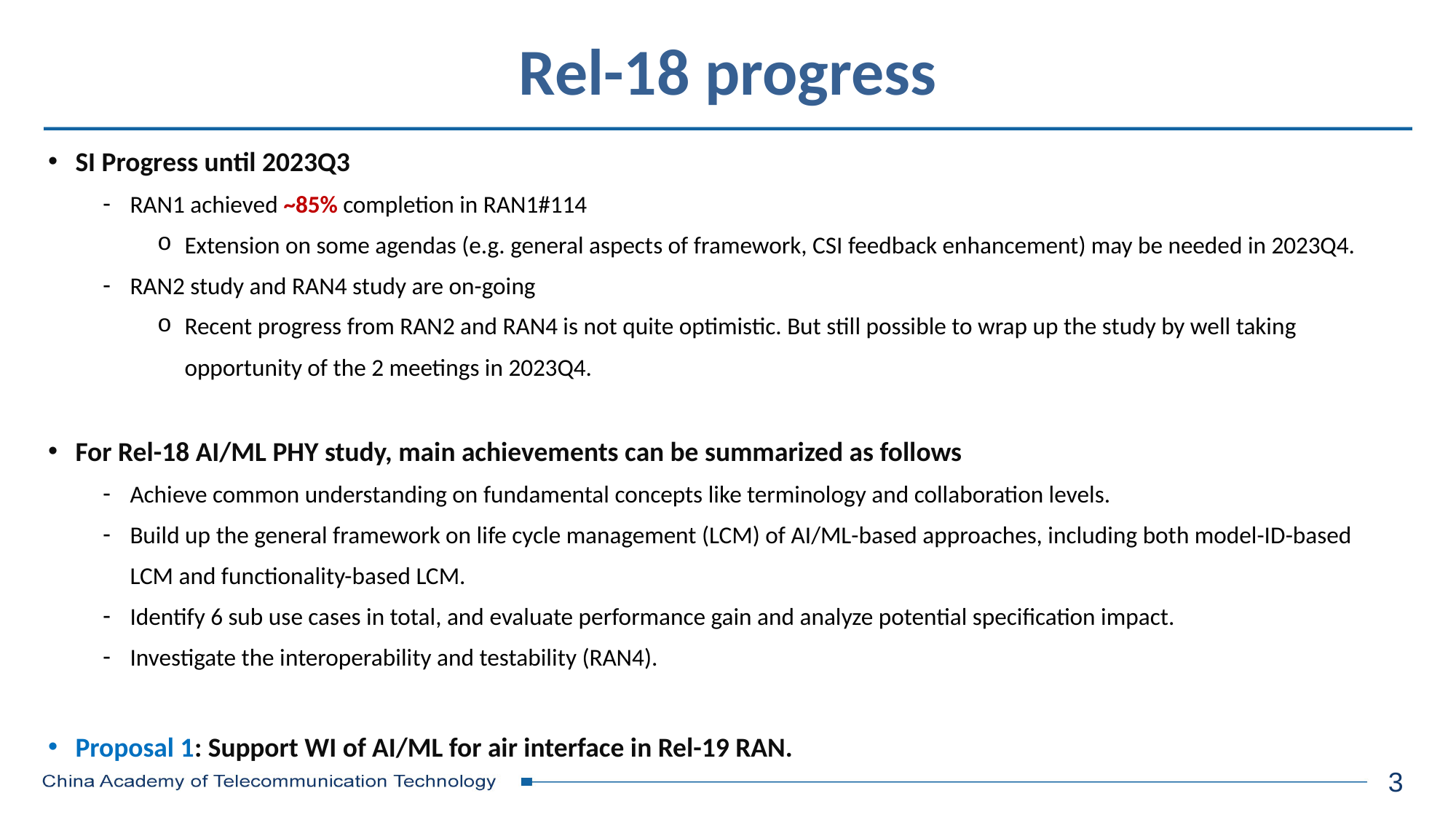

# Rel-18 progress
SI Progress until 2023Q3
RAN1 achieved ~85% completion in RAN1#114
Extension on some agendas (e.g. general aspects of framework, CSI feedback enhancement) may be needed in 2023Q4.
RAN2 study and RAN4 study are on-going
Recent progress from RAN2 and RAN4 is not quite optimistic. But still possible to wrap up the study by well taking opportunity of the 2 meetings in 2023Q4.

For Rel-18 AI/ML PHY study, main achievements can be summarized as follows
Achieve common understanding on fundamental concepts like terminology and collaboration levels.
Build up the general framework on life cycle management (LCM) of AI/ML-based approaches, including both model-ID-based LCM and functionality-based LCM.
Identify 6 sub use cases in total, and evaluate performance gain and analyze potential specification impact.
Investigate the interoperability and testability (RAN4).

Proposal 1: Support WI of AI/ML for air interface in Rel-19 RAN.
3